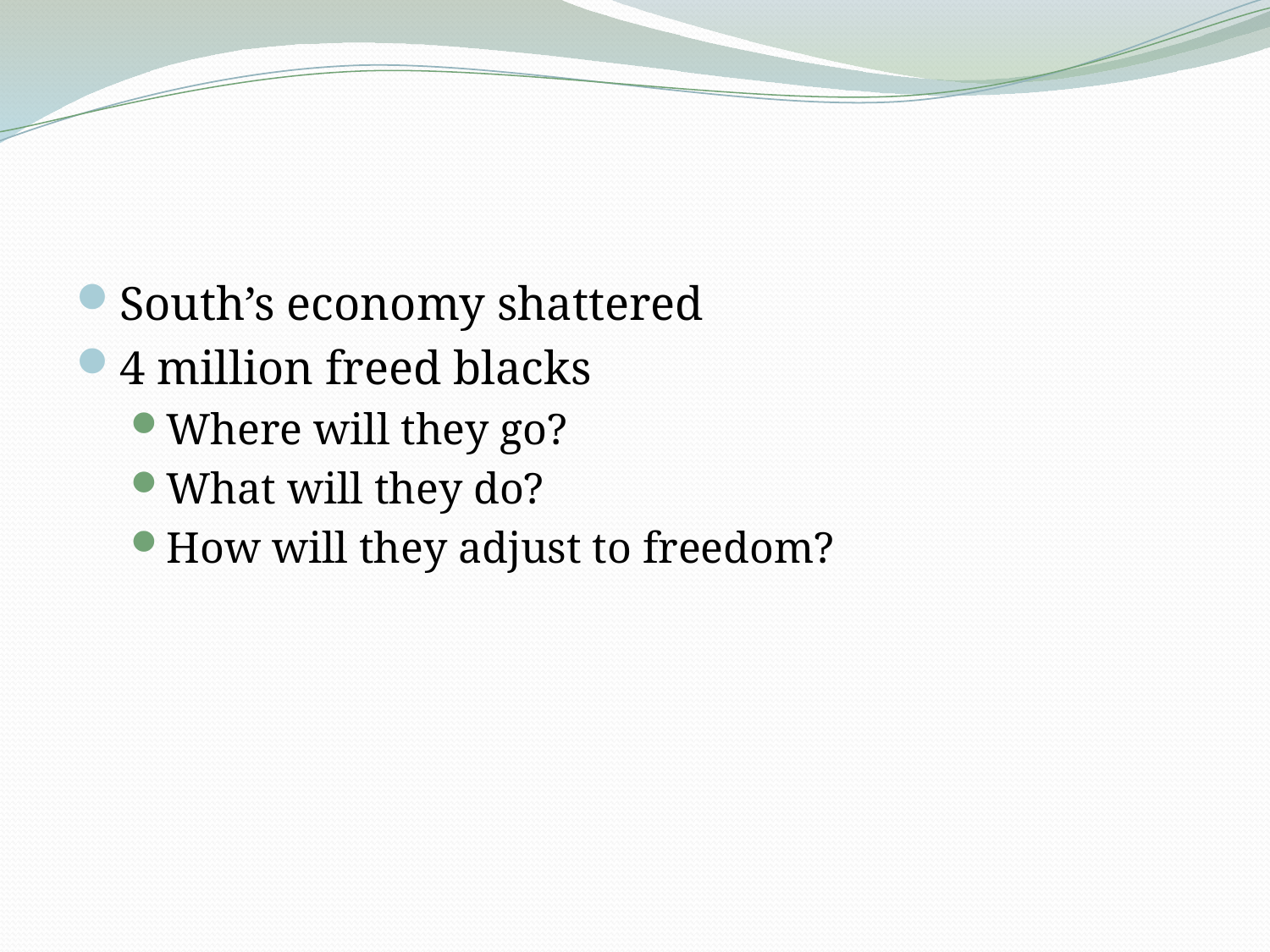

#
South’s economy shattered
4 million freed blacks
Where will they go?
What will they do?
How will they adjust to freedom?